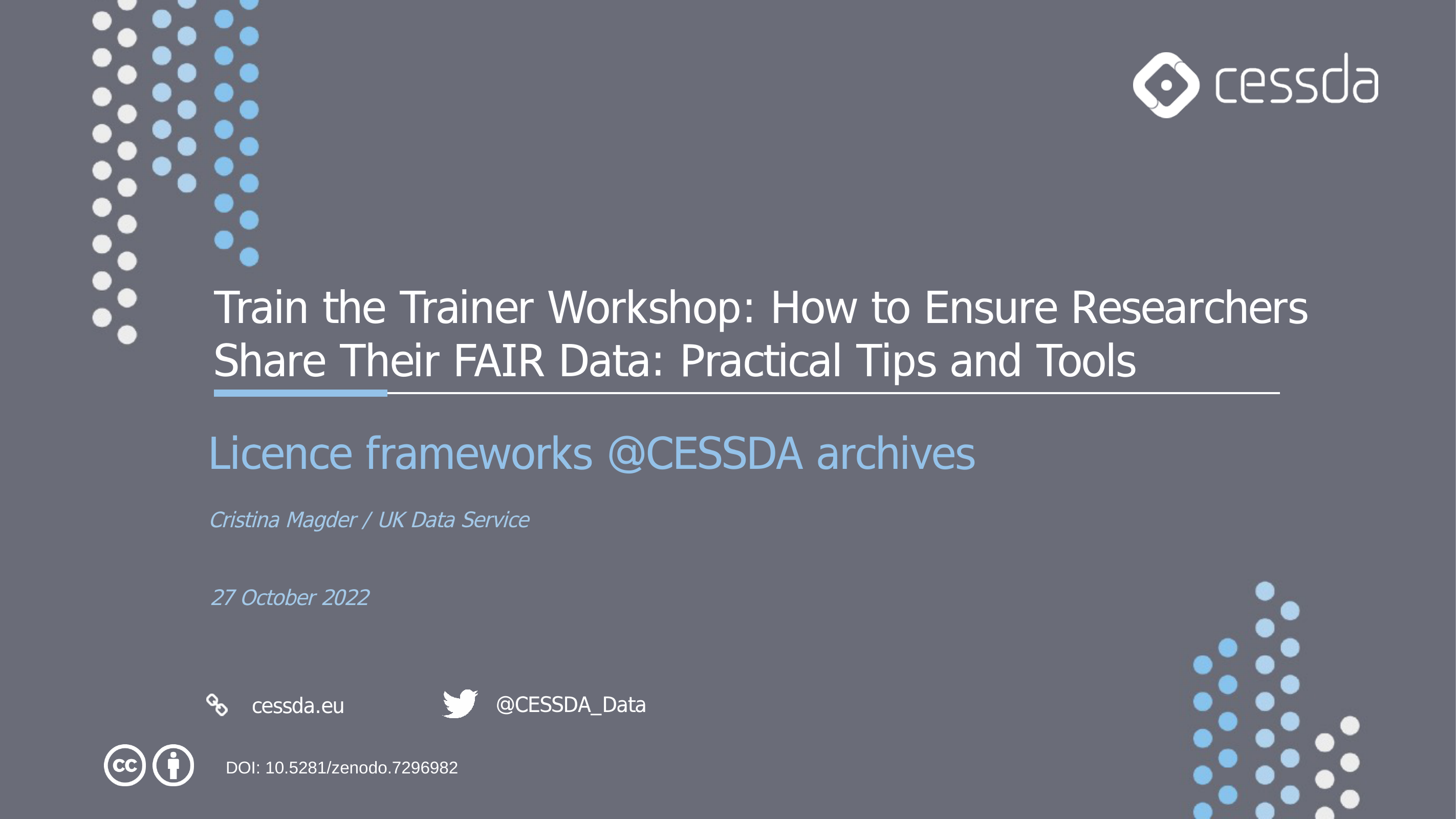

Train the Trainer Workshop: How to Ensure Researchers Share Their FAIR Data: Practical Tips and Tools
Licence frameworks @CESSDA archives
Cristina Magder / UK Data Service
27 October 2022
DOI: 10.5281/zenodo.7296982